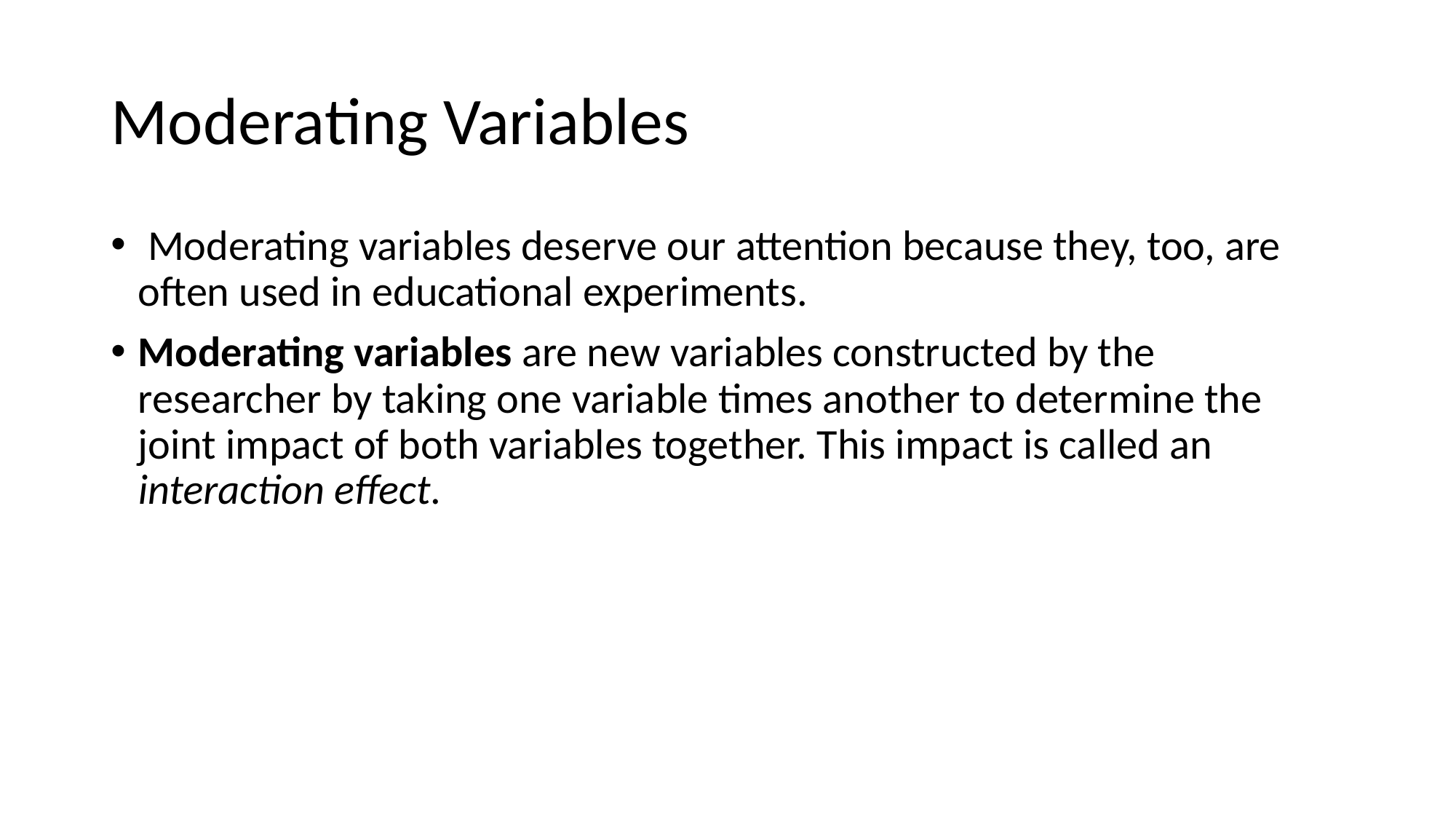

# Moderating Variables
 Moderating variables deserve our attention because they, too, are often used in educational experiments.
Moderating variables are new variables constructed by the researcher by taking one variable times another to determine the joint impact of both variables together. This impact is called an interaction effect.